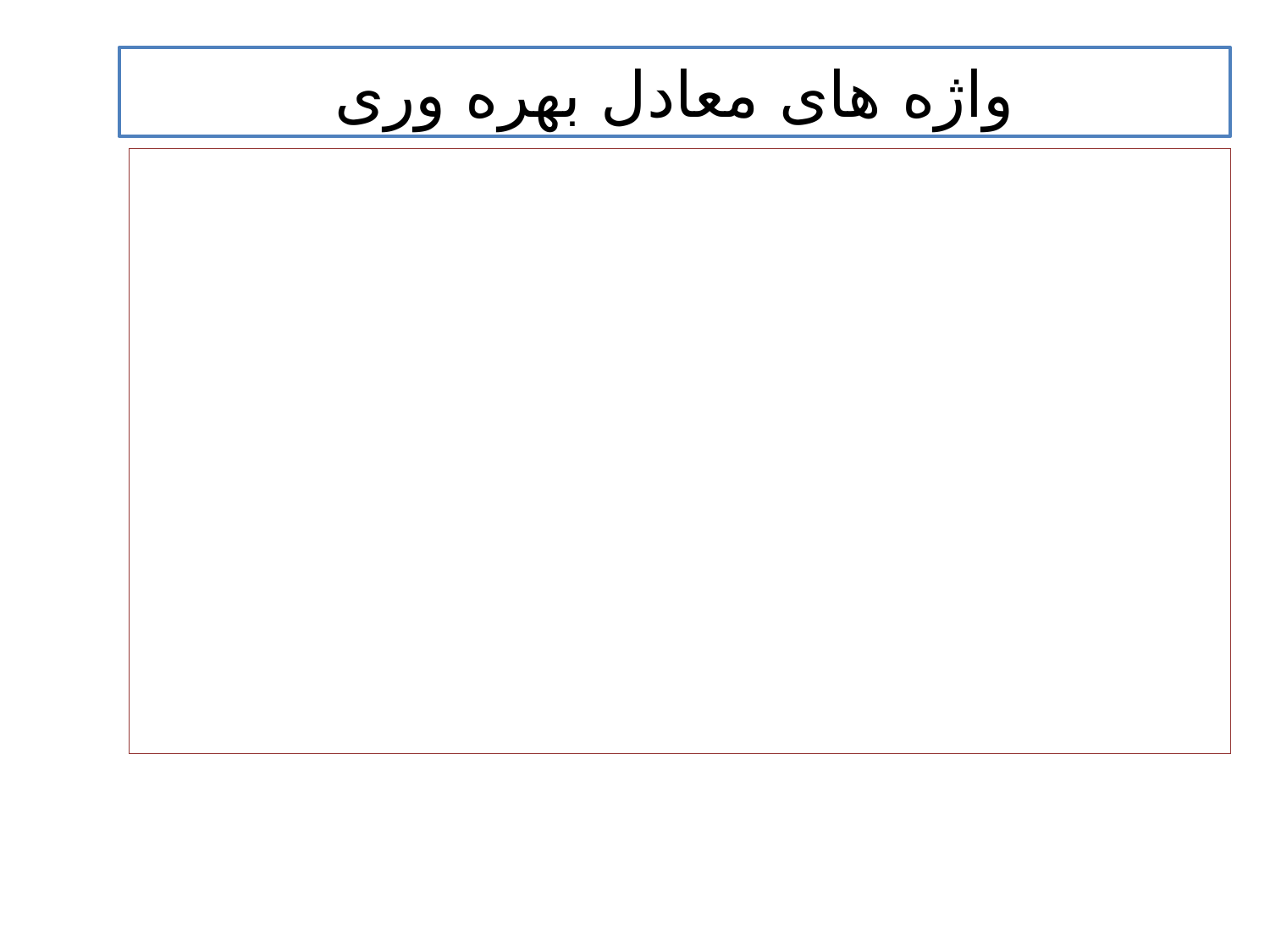

واژه های معادل بهره وری
اثربخشی : یعنی درجه و میزان نیل به اهداف تعیین شده .
راندمان : نسبت بازده واقعی به دست آمده به بازدهی استاندارد
کارایی : مقدار کاری که انجام می شود ، به مقدار کاری که باید انجام شود